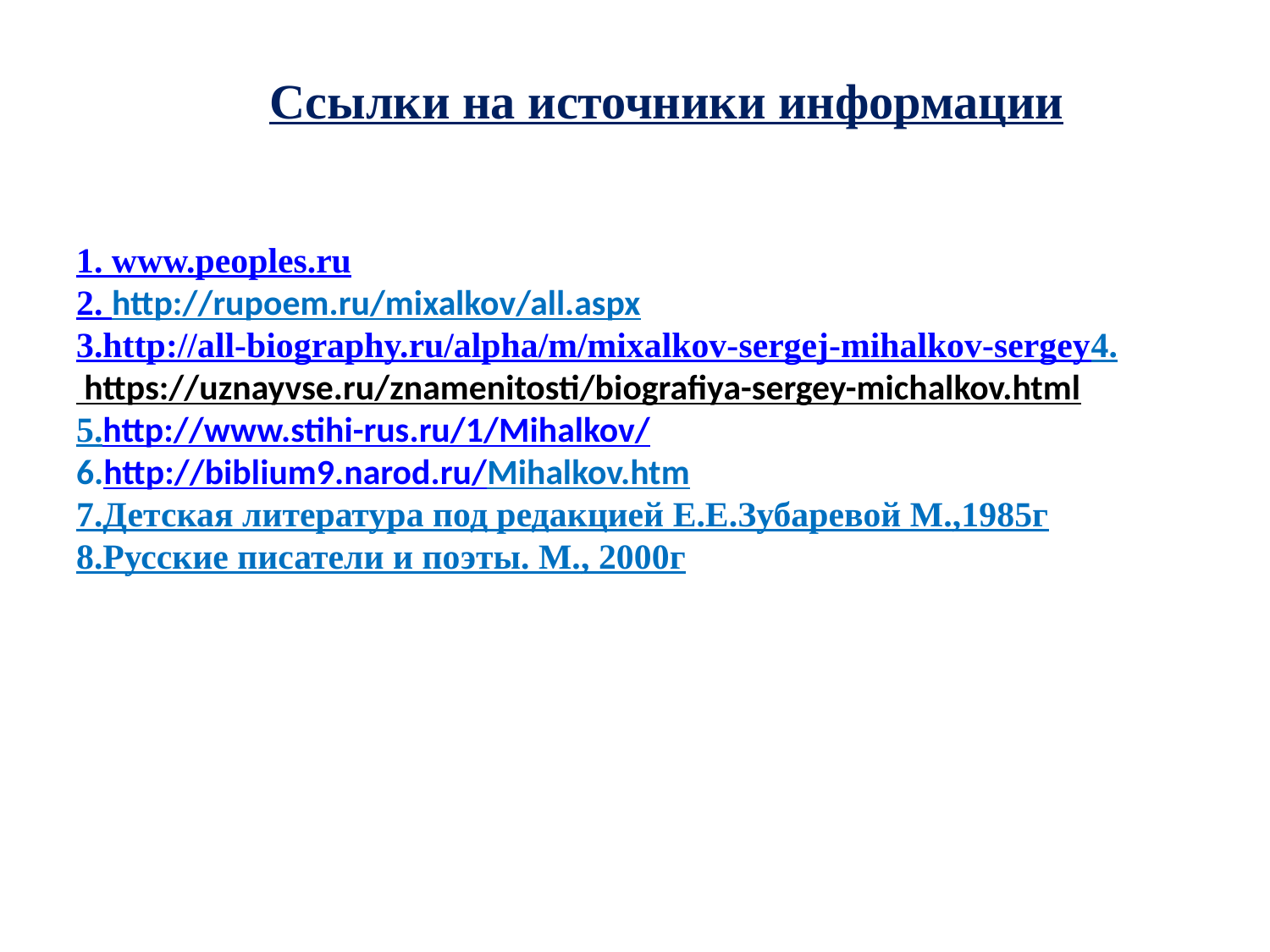

Ссылки на источники информации
# 1. www.peoples.ru
2. http://rupoem.ru/mixalkov/all.aspx
3.http://all-biography.ru/alpha/m/mixalkov-sergej-mihalkov-sergey
4. https://uznayvse.ru/znamenitosti/biografiya-sergey-michalkov.html
5.http://www.stihi-rus.ru/1/Mihalkov/
6.http://biblium9.narod.ru/Mihalkov.htm
7.Детская литература под редакцией Е.Е.Зубаревой М.,1985г
8.Русские писатели и поэты. М., 2000г